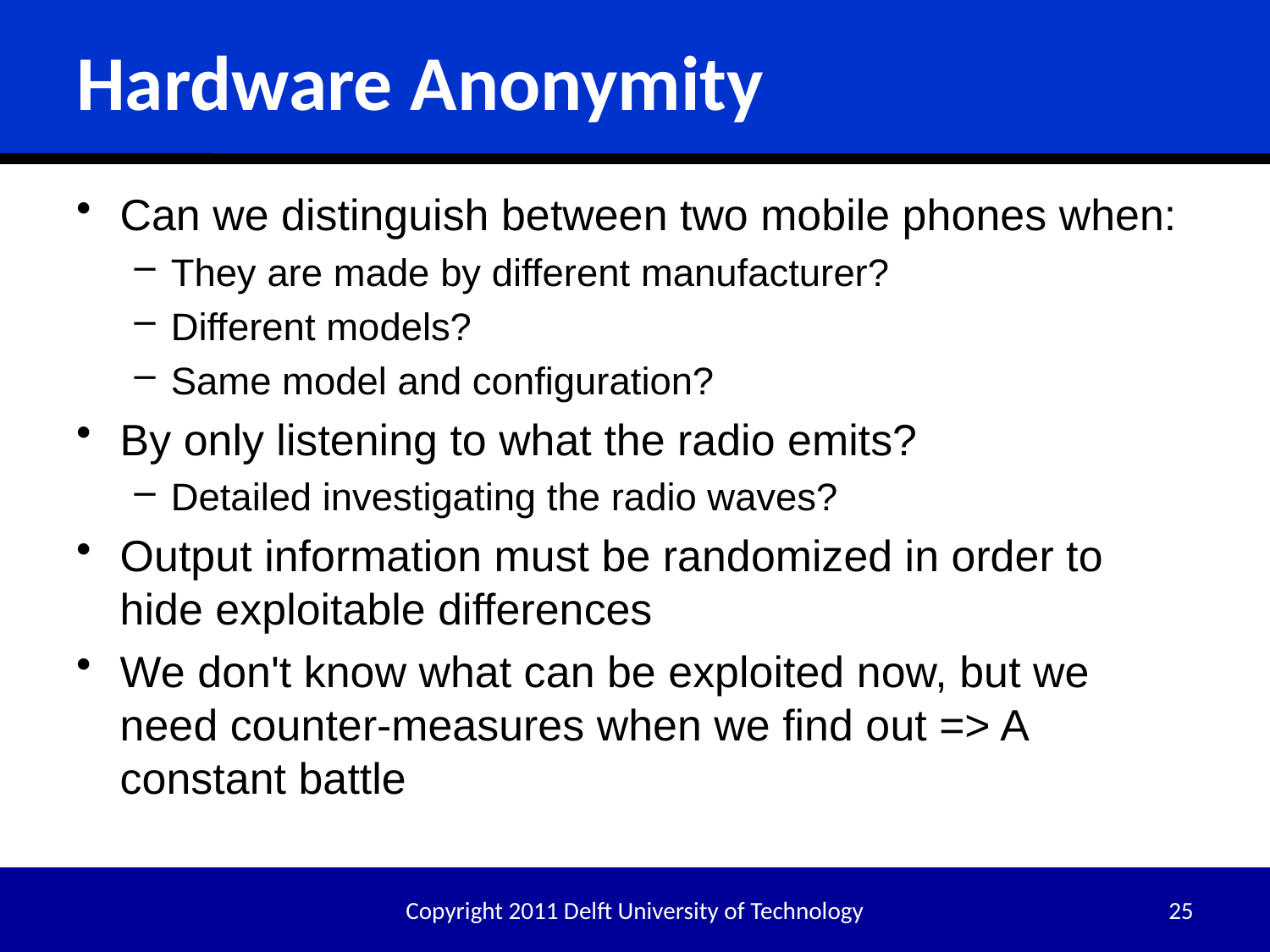

# Hardware Anonymity
Can we distinguish between two mobile phones when:
They are made by different manufacturer?
Different models?
Same model and configuration?
By only listening to what the radio emits?
Detailed investigating the radio waves?
Output information must be randomized in order to hide exploitable differences
We don't know what can be exploited now, but we need counter-measures when we find out => A constant battle
Copyright 2011 Delft University of Technology
25